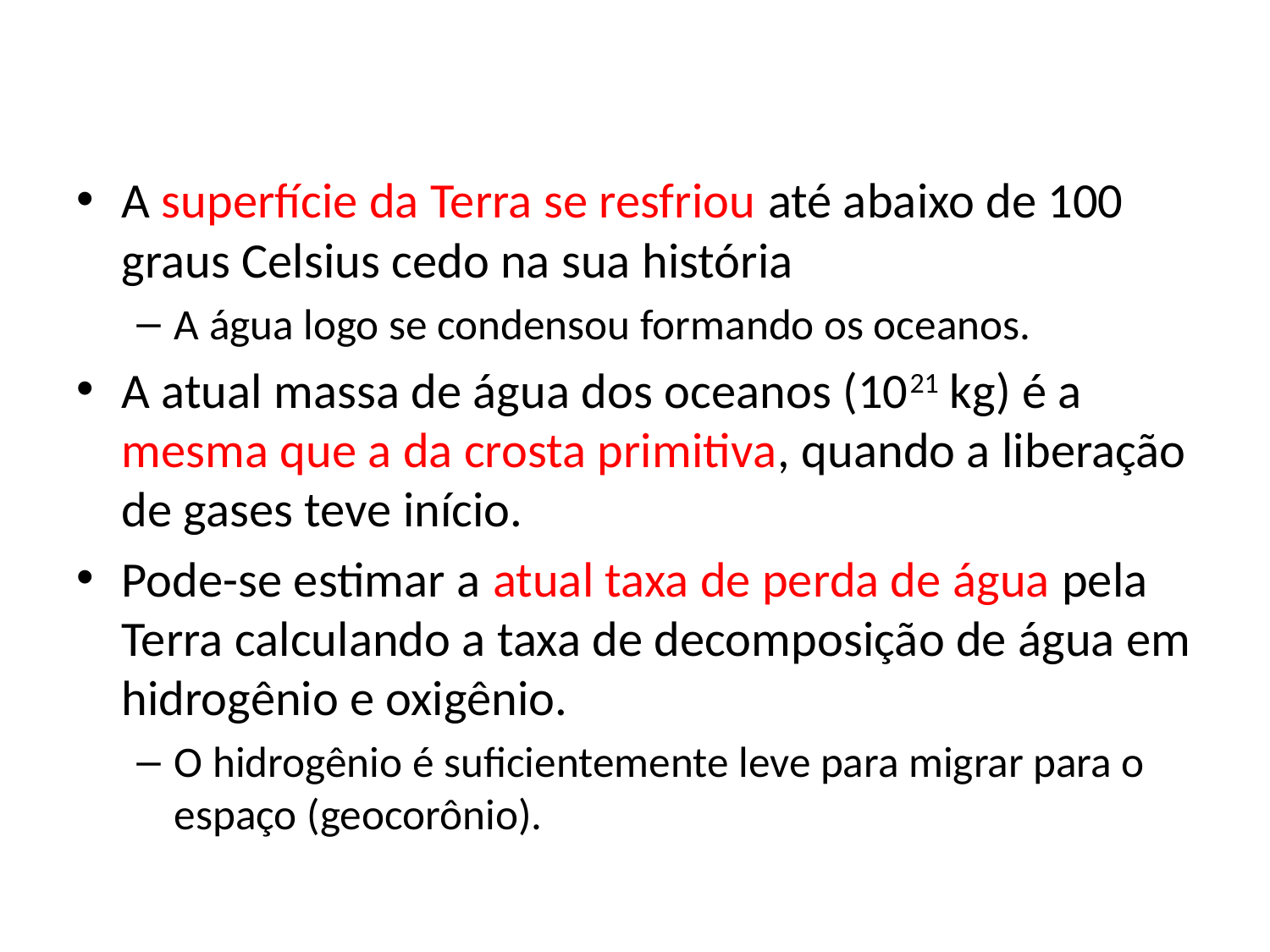

A superfície da Terra se resfriou até abaixo de 100 graus Celsius cedo na sua história
A água logo se condensou formando os oceanos.
A atual massa de água dos oceanos (1021 kg) é a mesma que a da crosta primitiva, quando a liberação de gases teve início.
Pode-se estimar a atual taxa de perda de água pela Terra calculando a taxa de decomposição de água em hidrogênio e oxigênio.
O hidrogênio é suficientemente leve para migrar para o espaço (geocorônio).